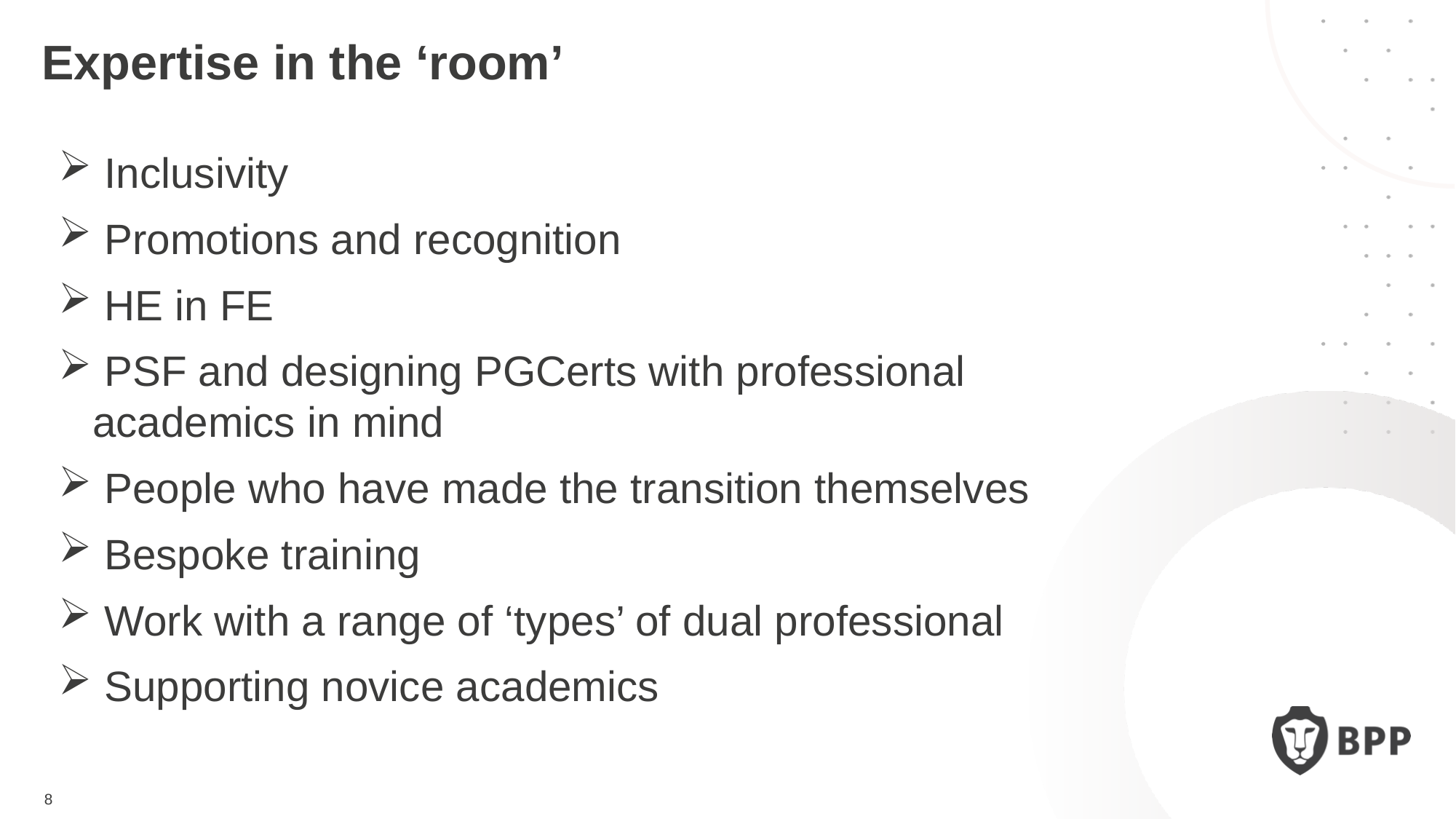

Expertise in the ‘room’
 Inclusivity
 Promotions and recognition
 HE in FE
 PSF and designing PGCerts with professional academics in mind
 People who have made the transition themselves
 Bespoke training
 Work with a range of ‘types’ of dual professional
 Supporting novice academics

8